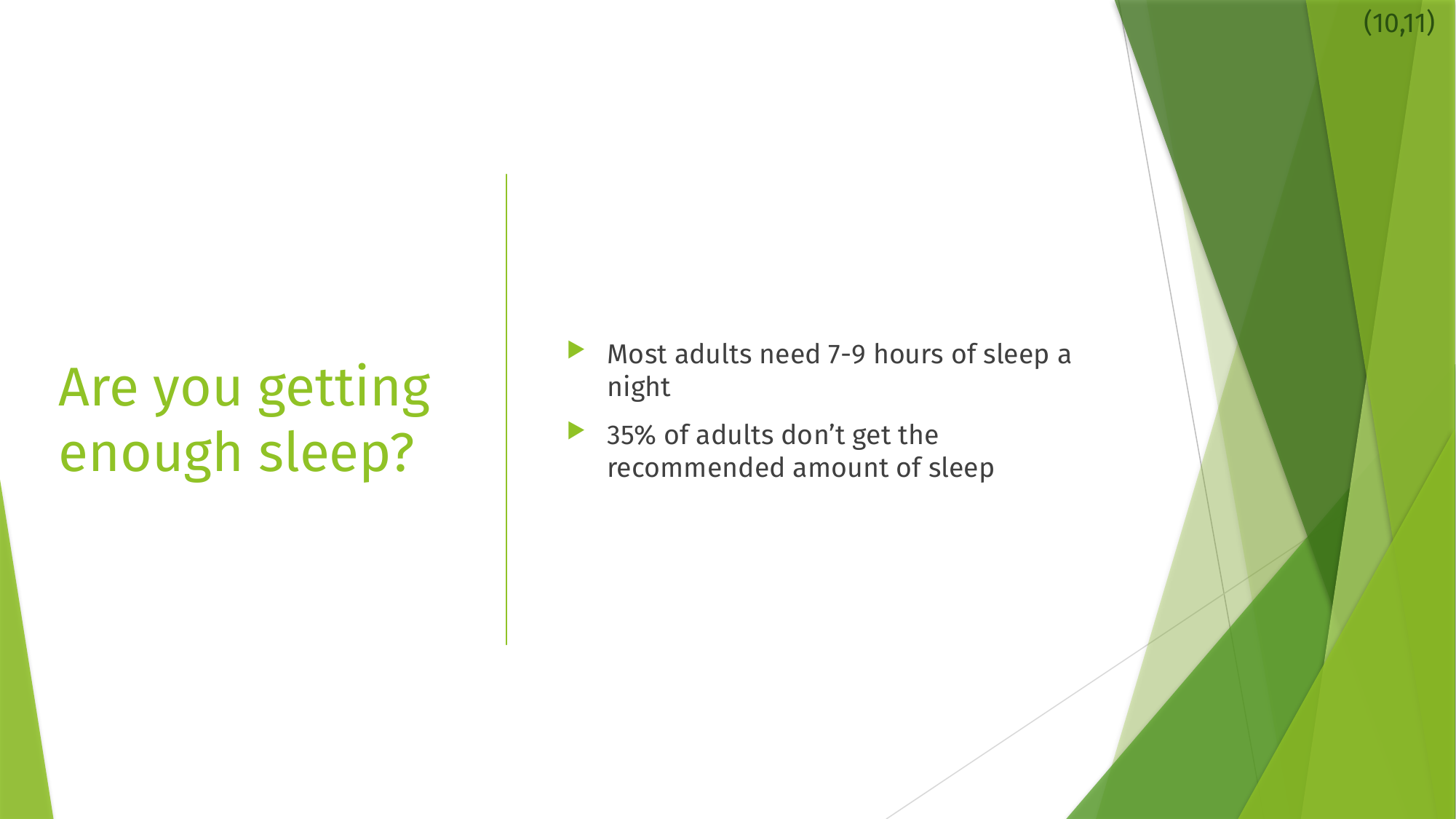

(10,11)
# Are you getting enough sleep?
Most adults need 7-9 hours of sleep a night
35% of adults don’t get the recommended amount of sleep